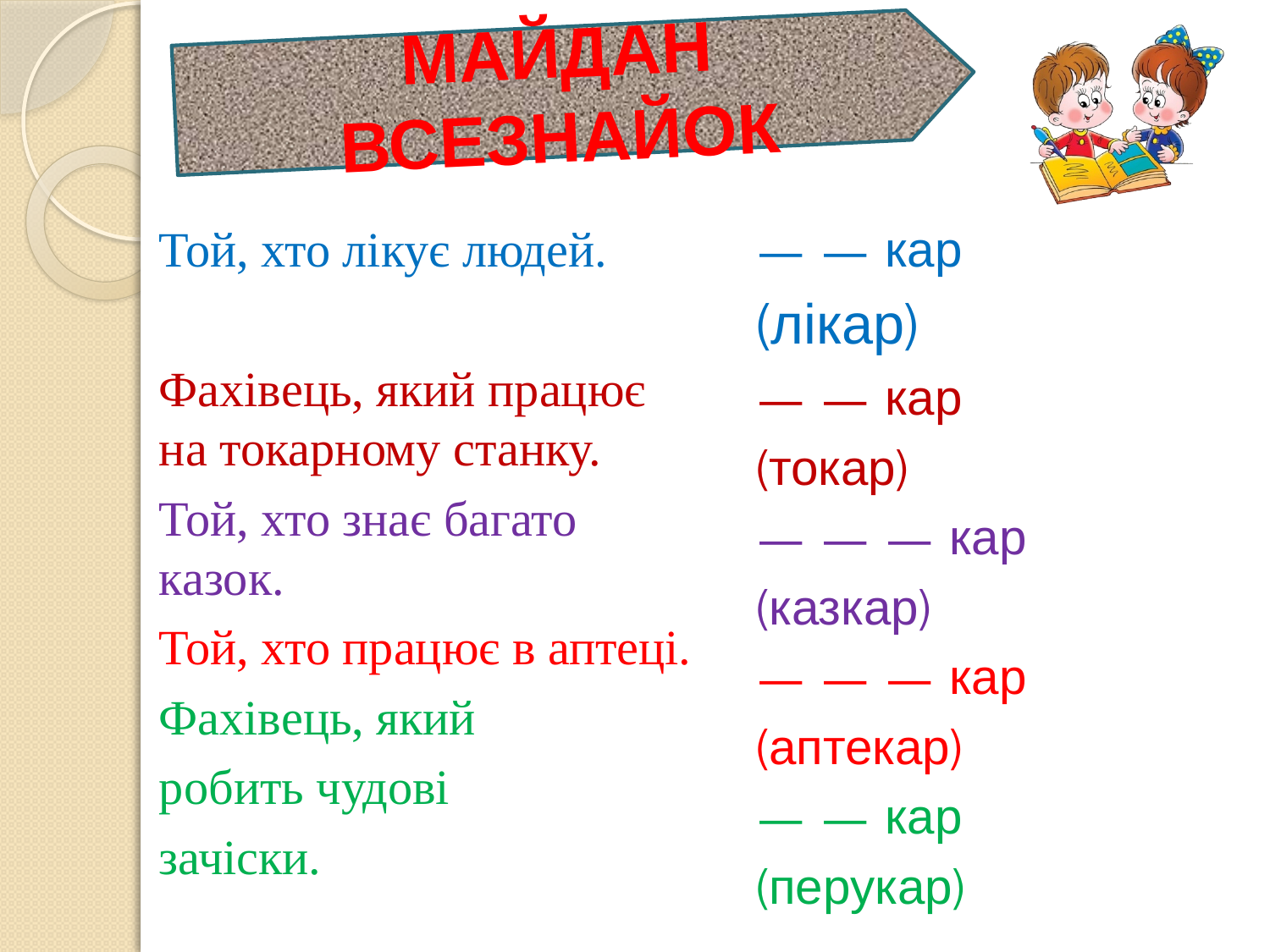

МАЙДАН ВСЕЗНАЙОК
#
Той, хто лікує людей.

Фахівець, який працює на токарному станку.
Той, хто знає багато казок.
Той, хто працює в аптеці.
Фахівець, який
робить чудові
зачіски.

— — кар
(лікар)
— — кар
(токар)
— — — кар
(казкар)
— — — кар
(аптекар)
— — кар
(перукар)